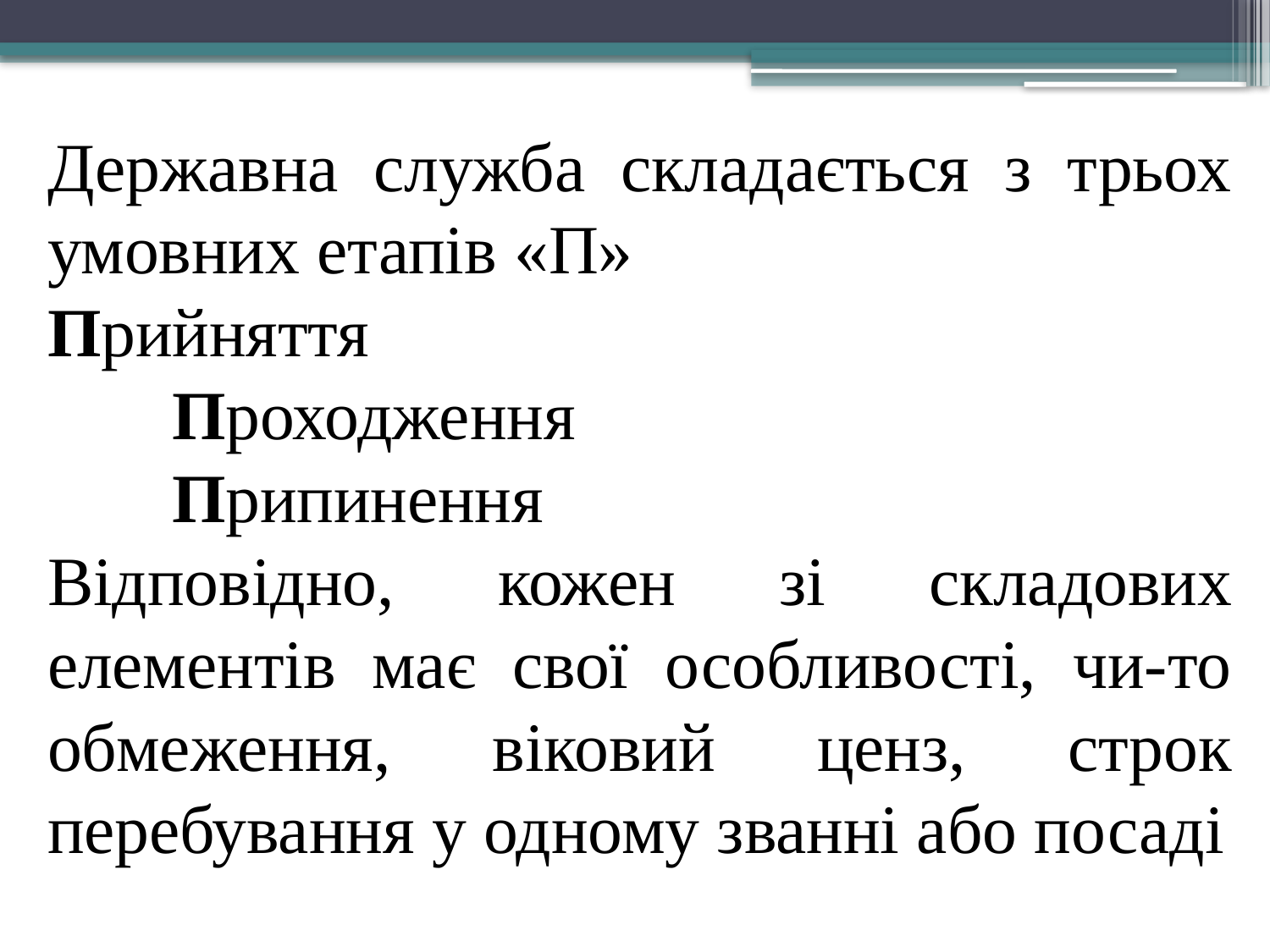

Державна служба складається з трьох умовних етапів «П»
Прийняття
		Проходження
					Припинення
Відповідно, кожен зі складових елементів має свої особливості, чи-то обмеження, віковий ценз, строк перебування у одному званні або посаді